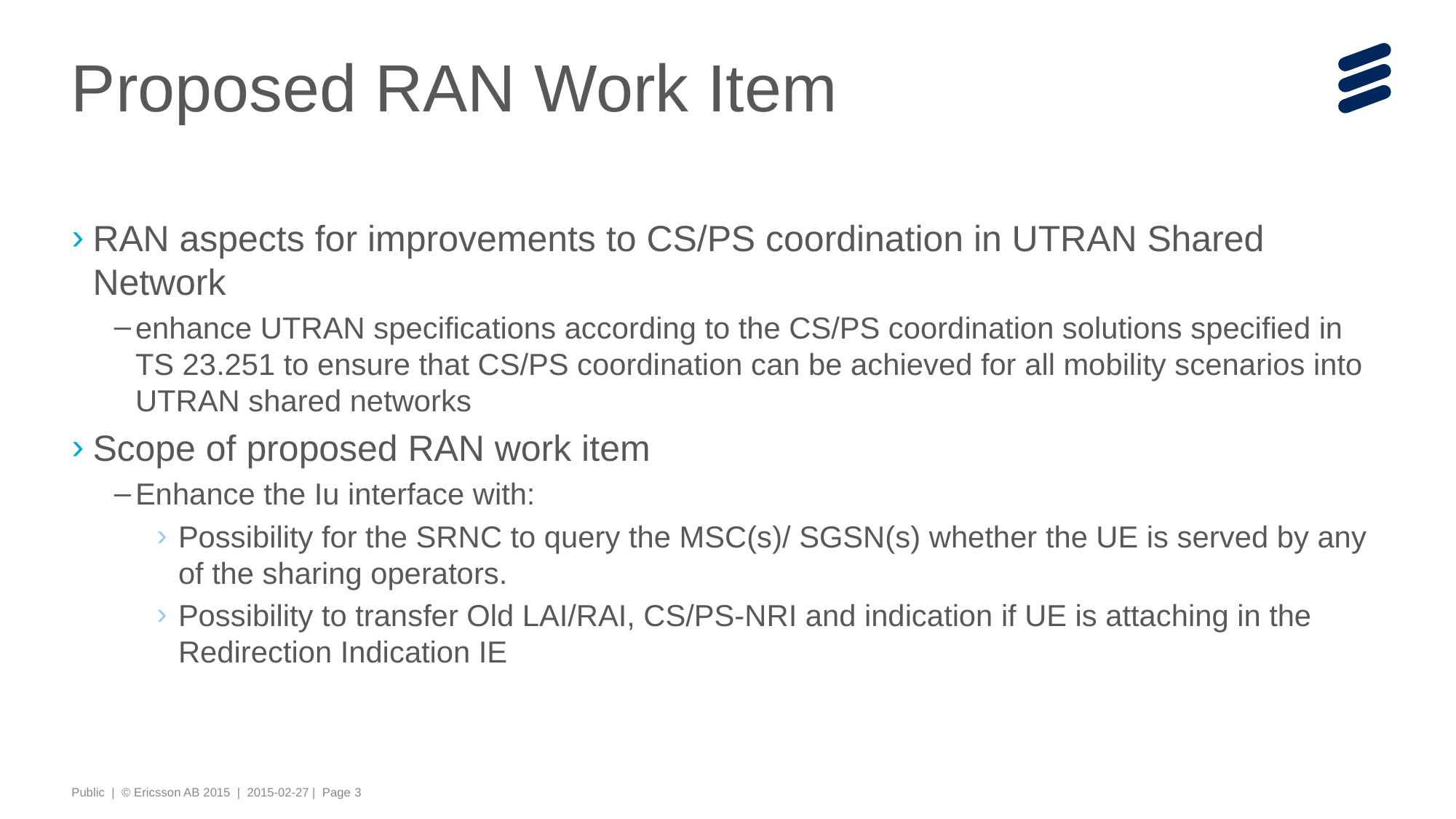

# Proposed RAN Work Item
RAN aspects for improvements to CS/PS coordination in UTRAN Shared Network
enhance UTRAN specifications according to the CS/PS coordination solutions specified in TS 23.251 to ensure that CS/PS coordination can be achieved for all mobility scenarios into UTRAN shared networks
Scope of proposed RAN work item
Enhance the Iu interface with:
Possibility for the SRNC to query the MSC(s)/ SGSN(s) whether the UE is served by any of the sharing operators.
Possibility to transfer Old LAI/RAI, CS/PS-NRI and indication if UE is attaching in the Redirection Indication IE